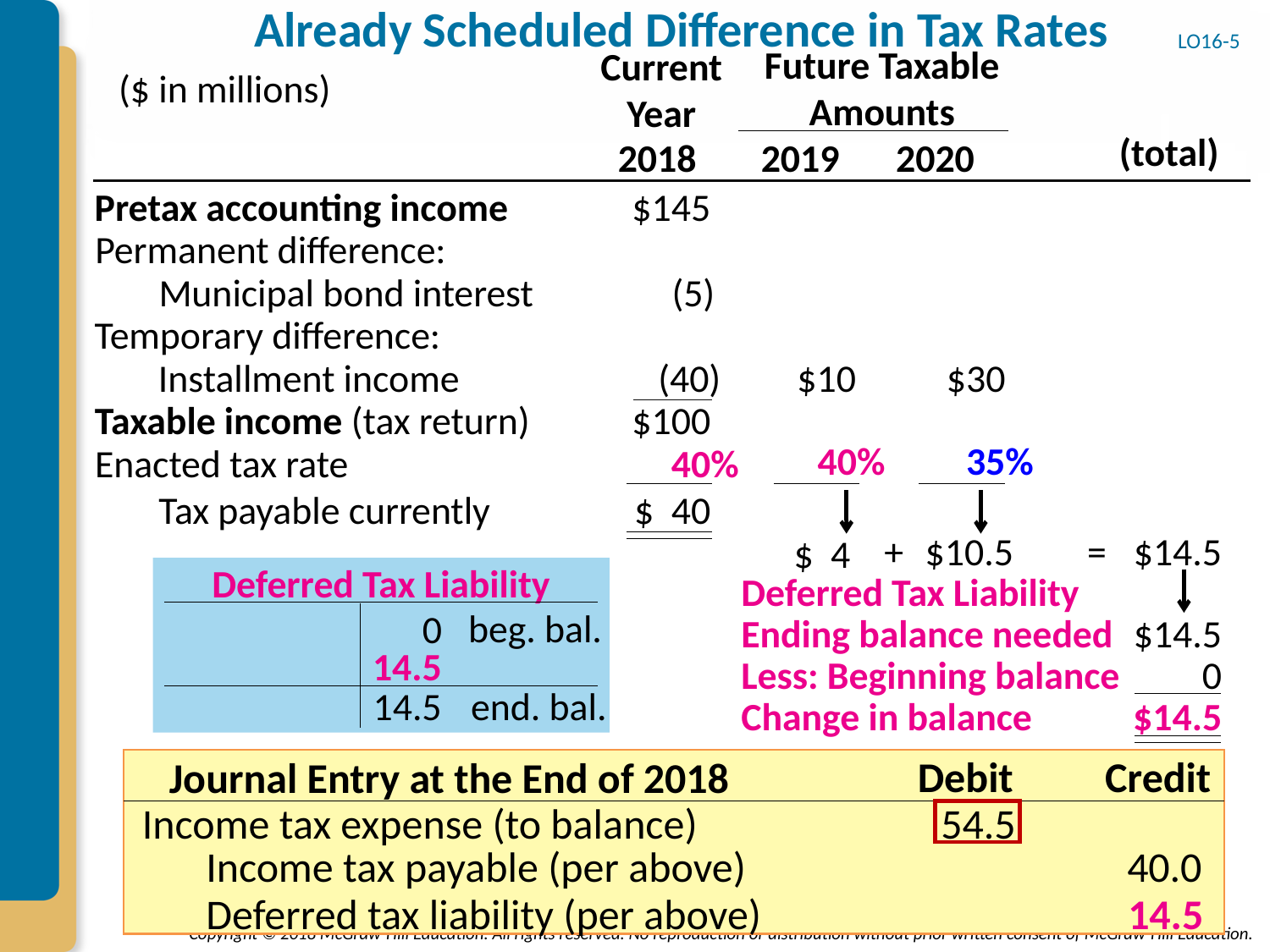

# Already Scheduled Difference in Tax Rates
LO16-5
Future Taxable
Amounts
Current Year
($ in millions)

(total)
2018
2019
2020
Pretax accounting income
$145
Permanent difference:
Municipal bond interest
(5)
Temporary difference:
Installment income
(40)
$10
$30
Taxable income (tax return)
$100
40%
35%
Enacted tax rate
40%
Tax payable currently
$  40
$14.5
=
$10.5
+
$  4
Deferred Tax Liability

Deferred Tax Liability
0
beg. bal.
Ending balance needed
$14.5
14.5
Less: Beginning balance
0
14.5
end. bal.
Change in balance
$14.5
Debit
Credit
Journal Entry at the End of 2018

Income tax expense (to balance)
54.5

Income tax payable (per above)
40.0
Deferred tax liability (per above)
14.5